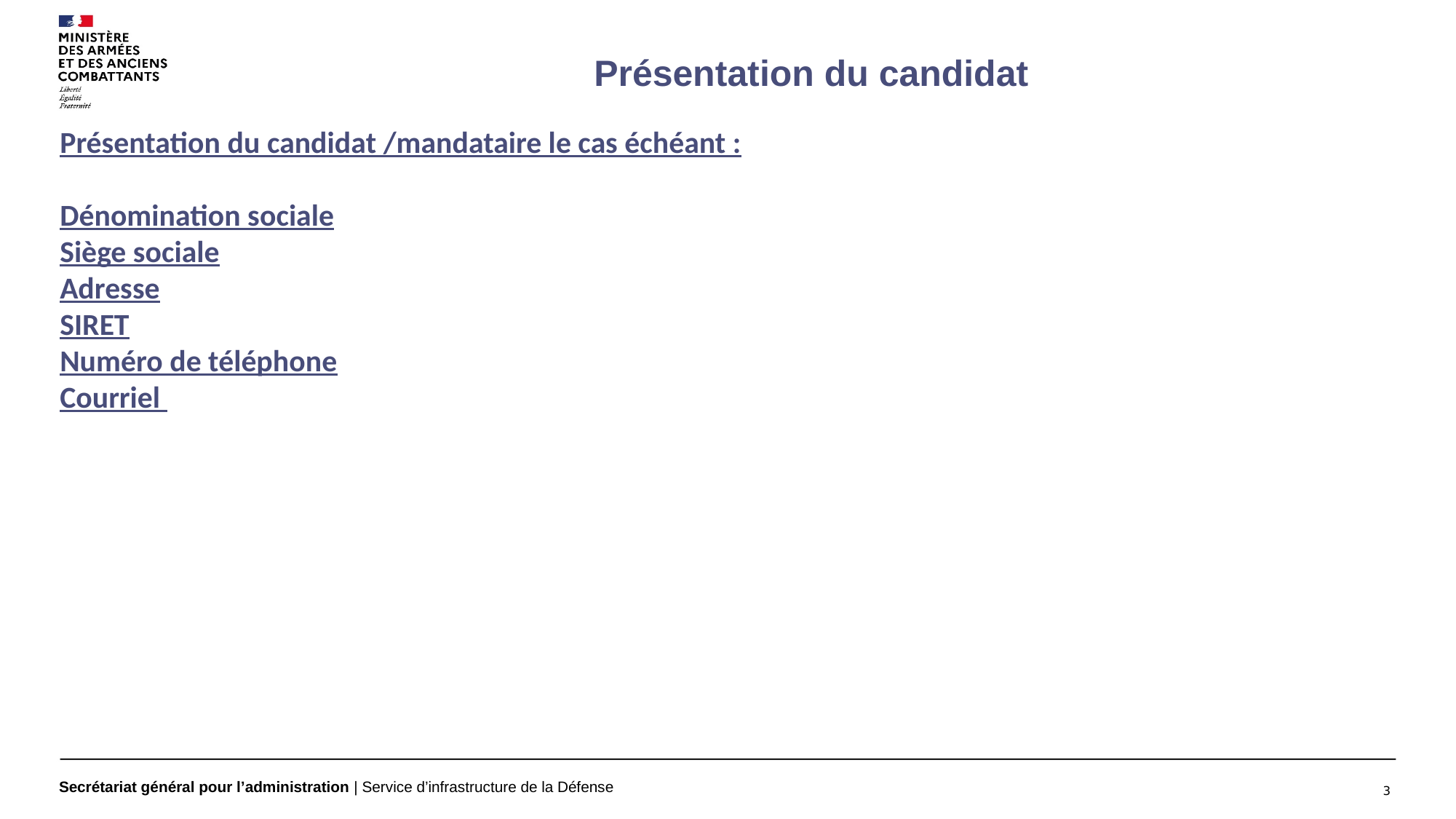

# Présentation du candidat
Présentation du candidat /mandataire le cas échéant :

Dénomination sociale
Siège sociale
Adresse
SIRET
Numéro de téléphone
Courriel

3